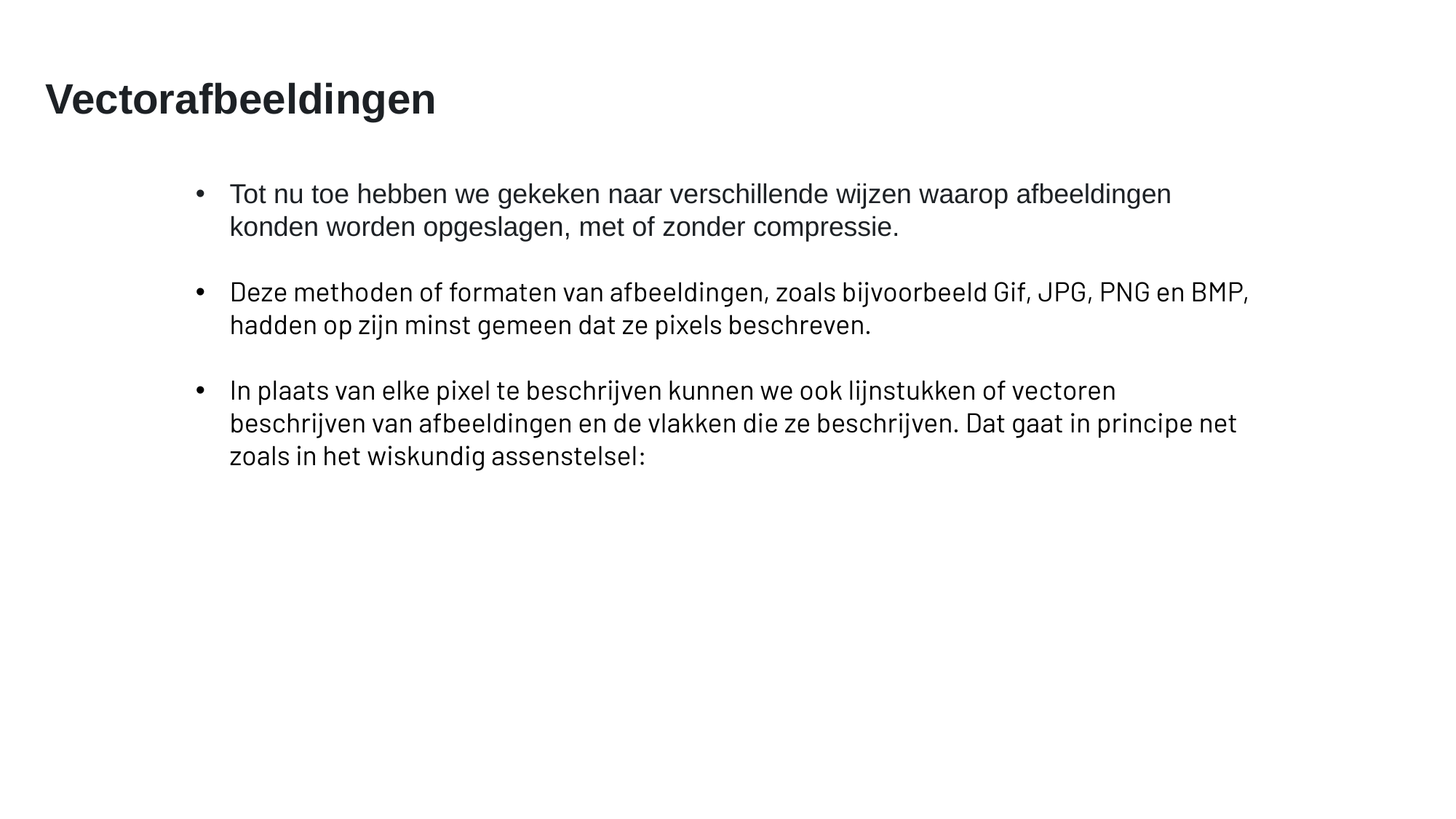

Vectorafbeeldingen
Tot nu toe hebben we gekeken naar verschillende wijzen waarop afbeeldingen konden worden opgeslagen, met of zonder compressie.
Deze methoden of formaten van afbeeldingen, zoals bijvoorbeeld Gif, JPG, PNG en BMP, hadden op zijn minst gemeen dat ze pixels beschreven.
In plaats van elke pixel te beschrijven kunnen we ook lijnstukken of vectoren beschrijven van afbeeldingen en de vlakken die ze beschrijven. Dat gaat in principe net zoals in het wiskundig assenstelsel: